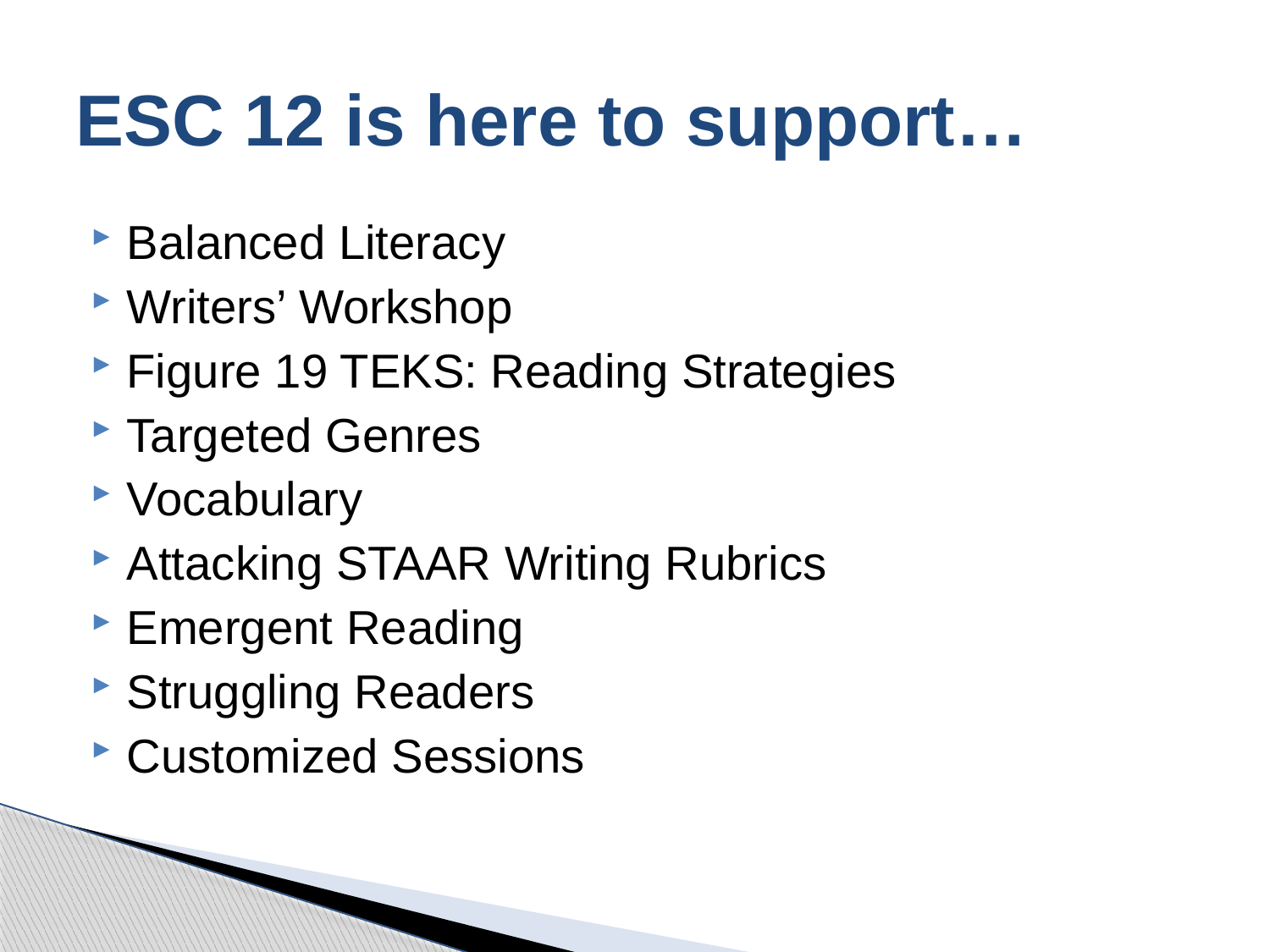

# ESC 12 is here to support…
Balanced Literacy
Writers’ Workshop
Figure 19 TEKS: Reading Strategies
Targeted Genres
Vocabulary
Attacking STAAR Writing Rubrics
Emergent Reading
Struggling Readers
Customized Sessions